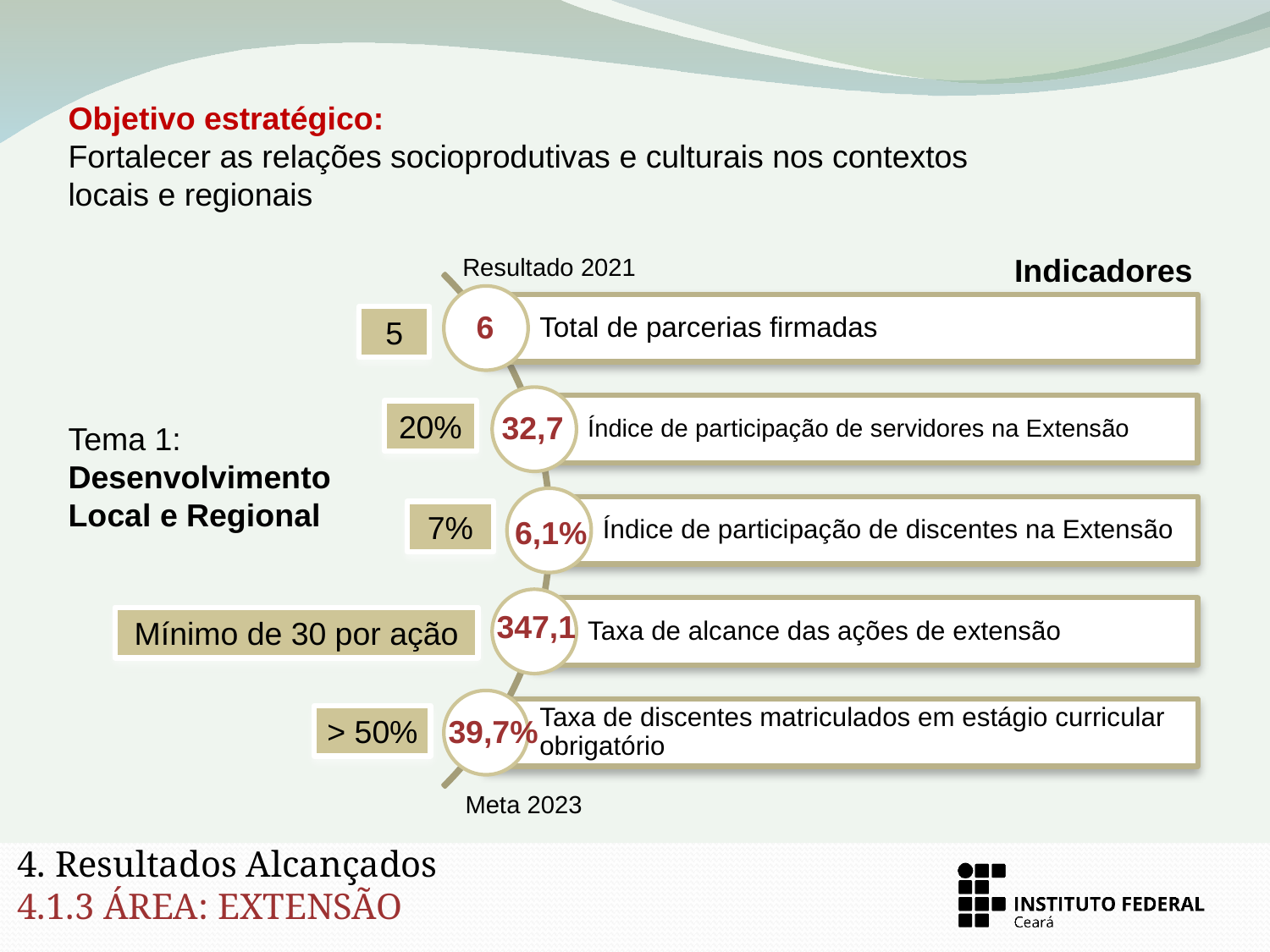

Objetivo estratégico:
Fortalecer as relações socioprodutivas e culturais nos contextos locais e regionais

Indicadores
Resultado 2021
Total de parcerias firmadas
Índice de participação de servidores na Extensão
Índice de participação de discentes na Extensão
Taxa de alcance das ações de extensão
Taxa de discentes matriculados em estágio curricular obrigatório
6
5
20%
32,7
Tema 1: Desenvolvimento Local e Regional
7%
6,1%
347,1
Mínimo de 30 por ação
> 50%
39,7%
Meta 2023
4. Resultados Alcançados
4.1.3 ÁREA: EXTENSÃO